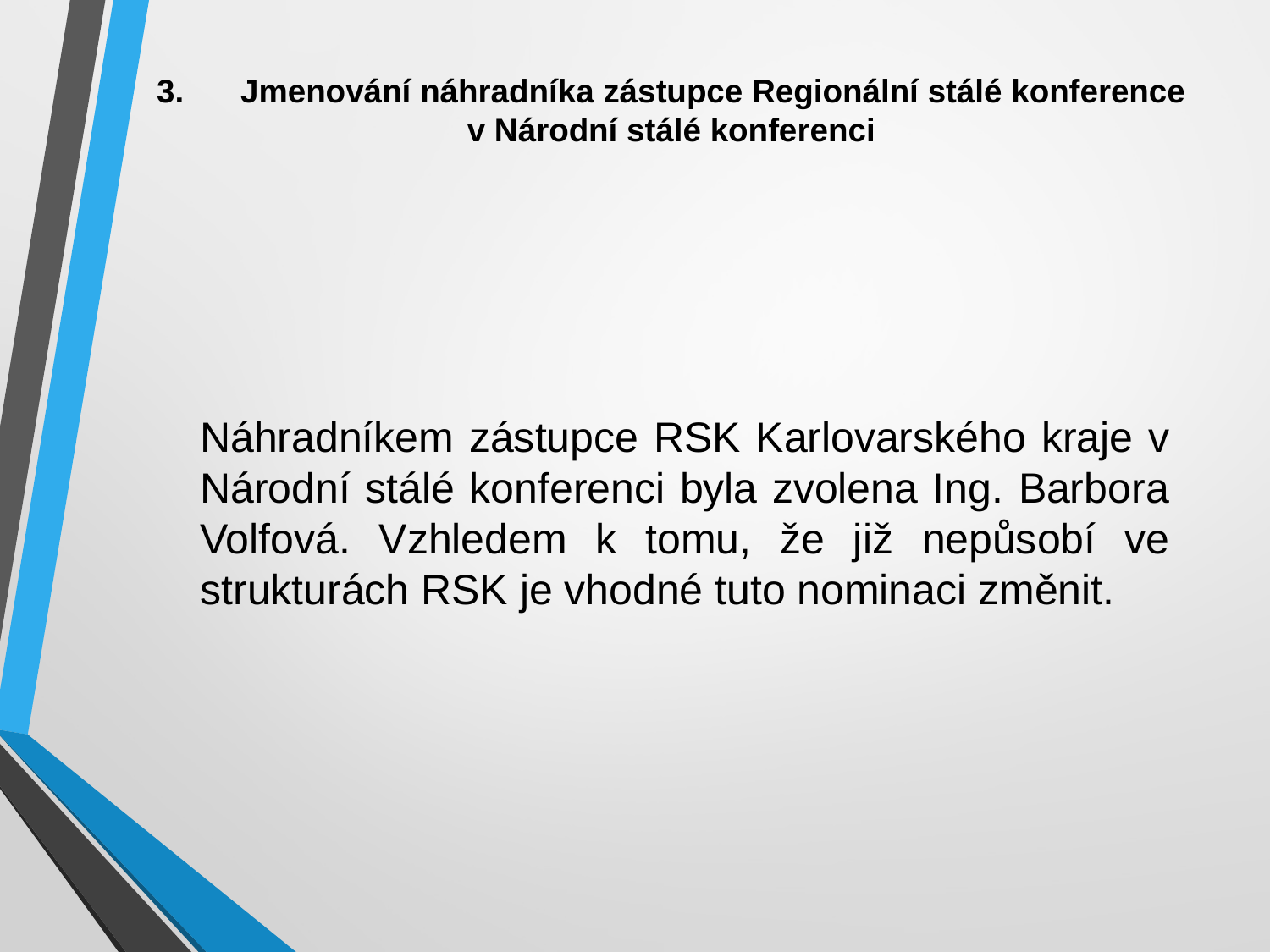

# 3. 	Jmenování náhradníka zástupce Regionální stálé konference v Národní stálé konferenci
Náhradníkem zástupce RSK Karlovarského kraje v Národní stálé konferenci byla zvolena Ing. Barbora Volfová. Vzhledem k tomu, že již nepůsobí ve strukturách RSK je vhodné tuto nominaci změnit.